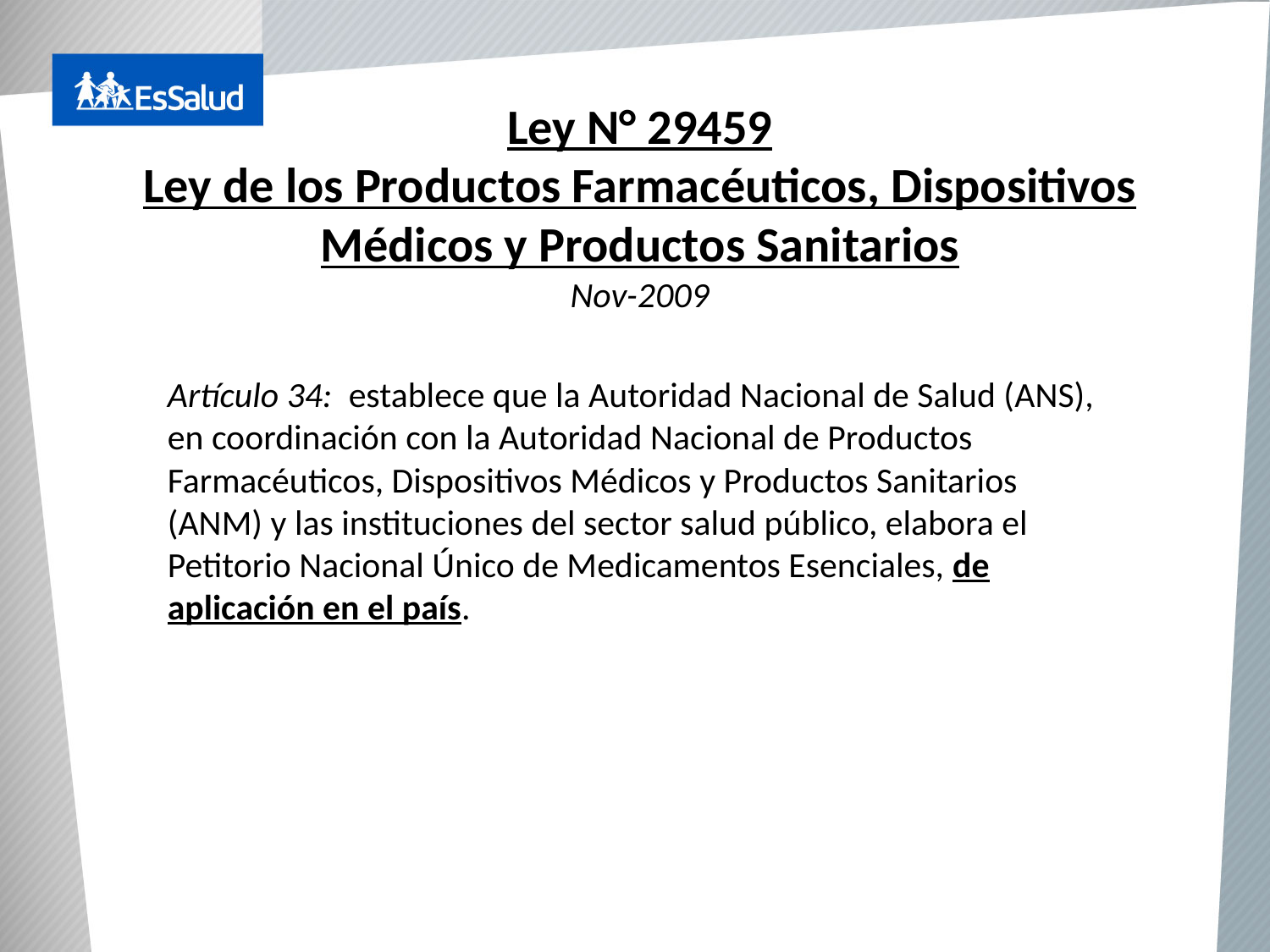

Ley N° 29459
Ley de los Productos Farmacéuticos, Dispositivos Médicos y Productos Sanitarios
Nov-2009
Artículo 34:  establece que la Autoridad Nacional de Salud (ANS), en coordinación con la Autoridad Nacional de Productos Farmacéuticos, Dispositivos Médicos y Productos Sanitarios (ANM) y las instituciones del sector salud público, elabora el Petitorio Nacional Único de Medicamentos Esenciales, de aplicación en el país.